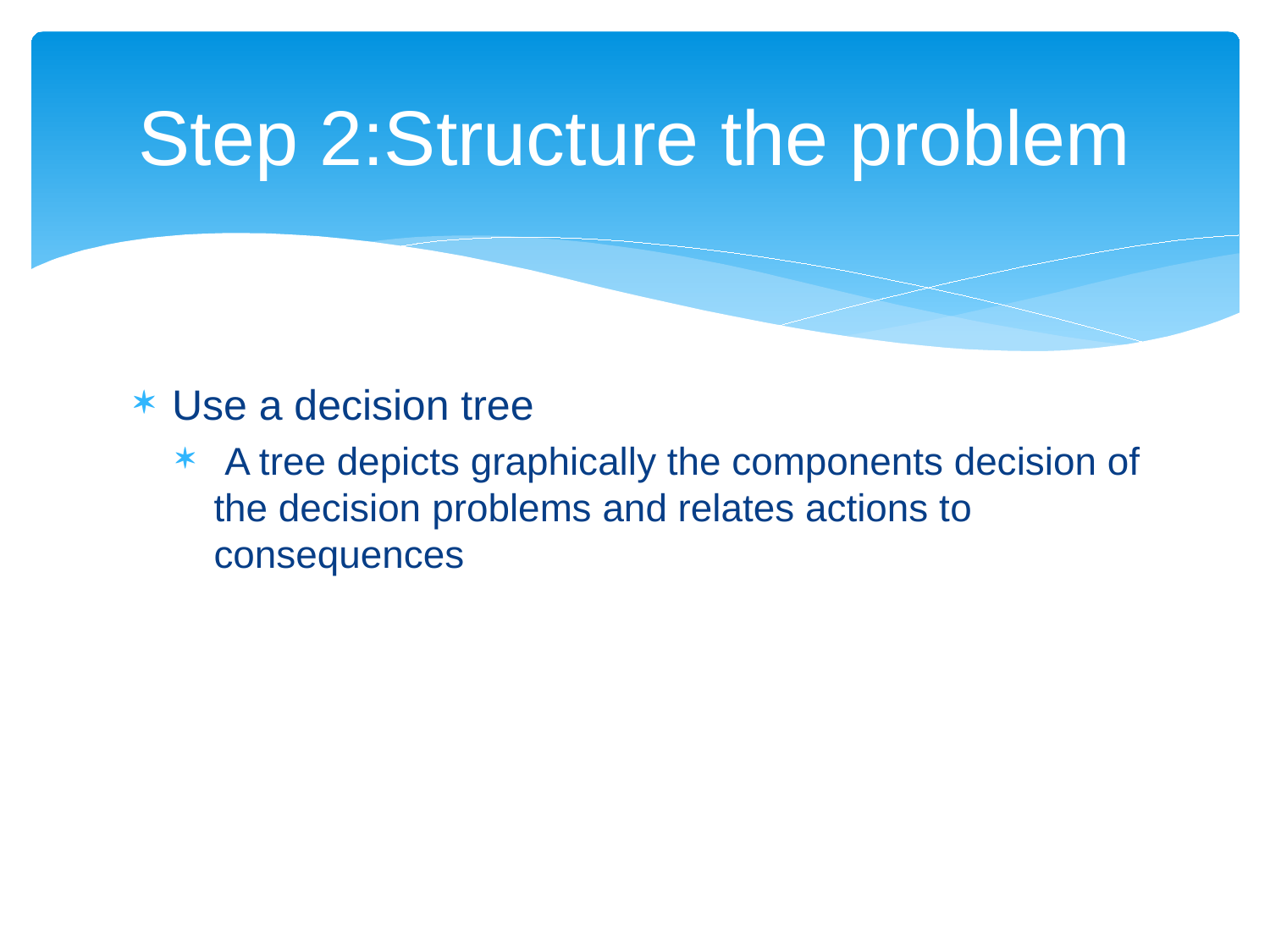

# Step 2:Structure the problem
Use a decision tree
 A tree depicts graphically the components decision of the decision problems and relates actions to consequences